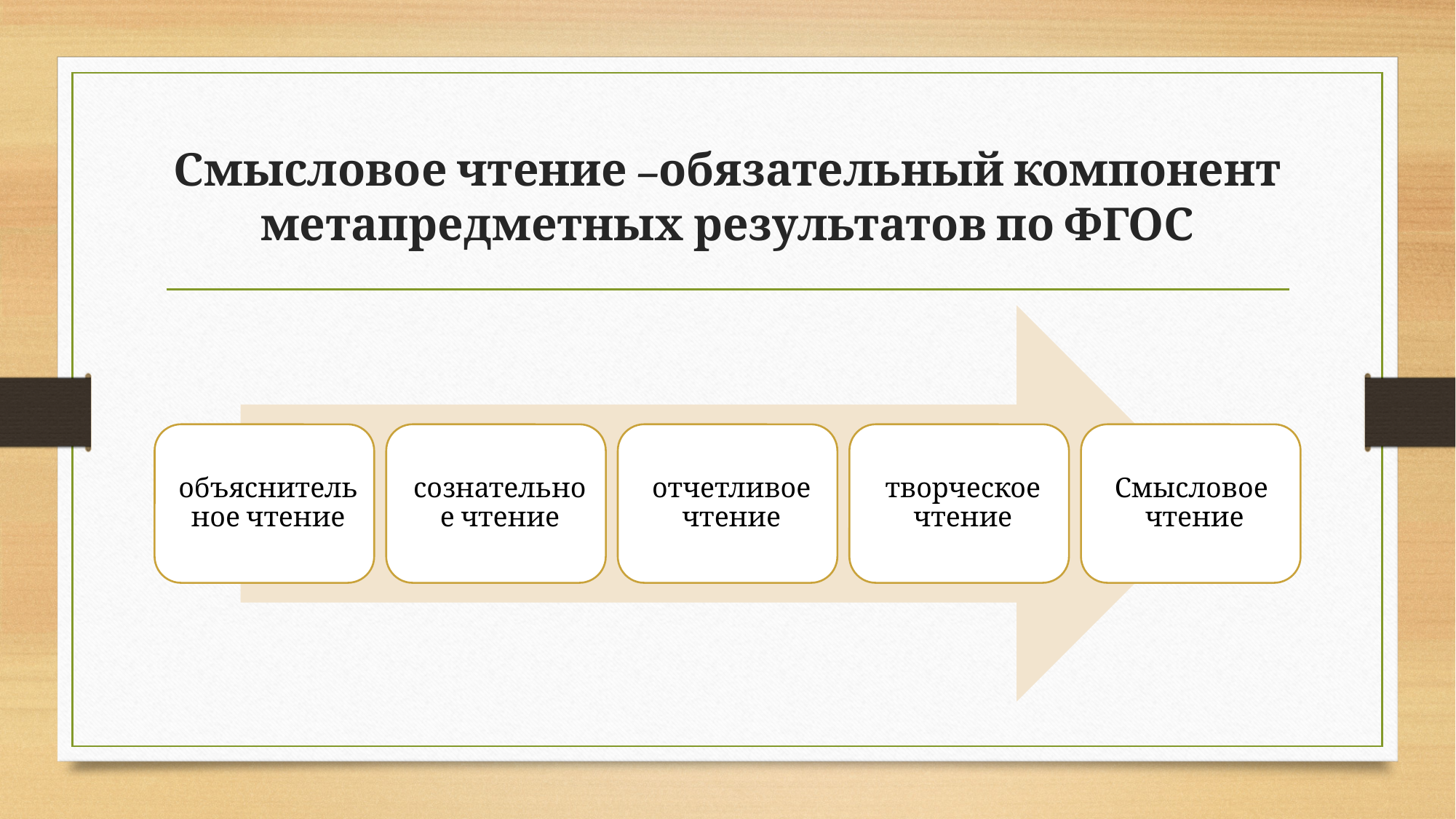

# Смысловое чтение –обязательный компонент метапредметных результатов по ФГОС
объяснительное чтение
сознательное чтение
отчетливое чтение
творческое чтение
Смысловое  чтение